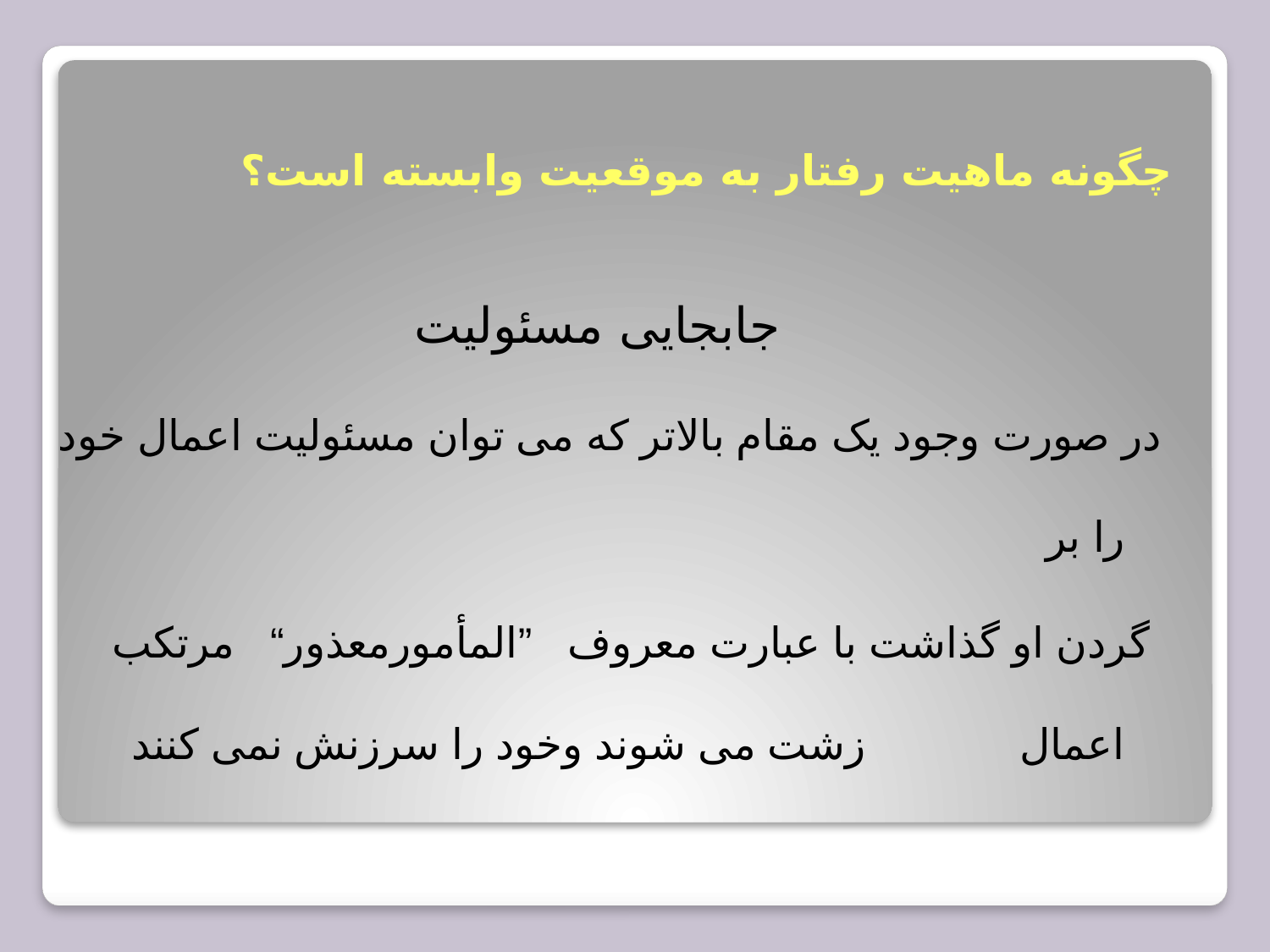

# چگونه ماهیت رفتار به موقعیت وابسته است؟
جابجایی مسئولیت
در صورت وجود یک مقام بالاتر که می توان مسئولیت اعمال خود را بر
 گردن او گذاشت با عبارت معروف   ”المأمورمعذور“   مرتکب اعمال             زشت می شوند وخود را سرزنش نمی کنند